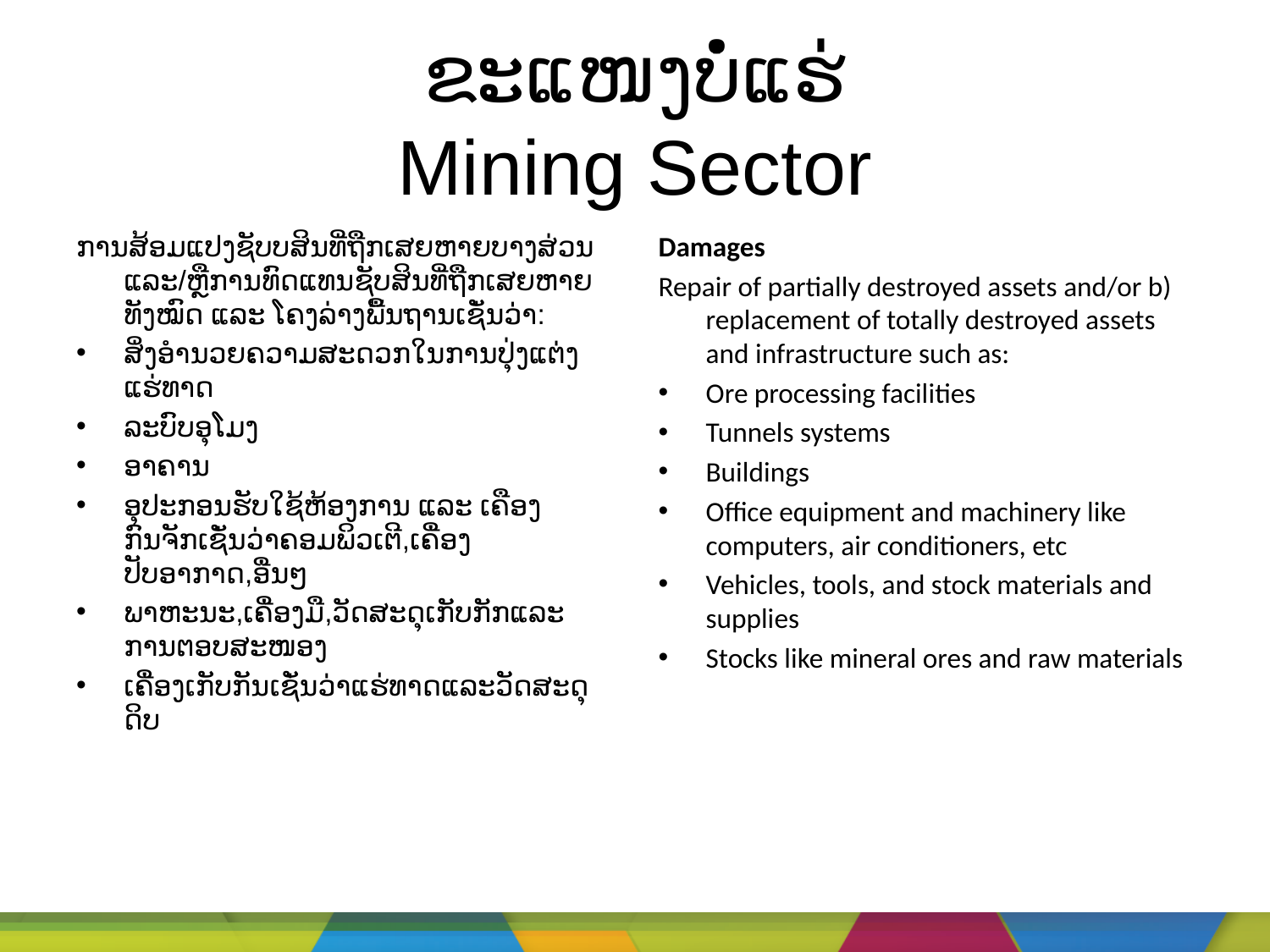

# ຂະແໜງບໍ່ແຮ່ Mining Sector
ການສ້ອມແປງຊັບບສິນທີ່ຖືກເສຍຫາຍບາງສ່ວນແລະ/ຫຼືການທົດແທນຊັບສິນທີ່ຖືກເສຍຫາຍທັງໝົດ ແລະ ໂຄງລ່າງພື້ນຖານເຊັ່ນວ່າ:
ສິ່ງອຳນວຍຄວາມສະດວກໃນການປຸ່ງແຕ່ງແຮ່ທາດ
ລະບົບອຸໂມງ
ອາຄານ
ອຸປະກອນຮັບໃຊ້ຫ້ອງການ ແລະ ເຄືອງກົນຈັກເຊັ່ນວ່າຄອມພິວເຕີ,ເຄື່ອງປັບອາກາດ,ອື່ນໆ
ພາຫະນະ,ເຄື່ອງມື,ວັດສະດຸເກັບກັກແລະການຕອບສະໜອງ
ເຄື່ອງເກັບກັນເຊັ່ນວ່າແຮ່ທາດແລະວັດສະດຸດິບ

Damages
Repair of partially destroyed assets and/or b) replacement of totally destroyed assets and infrastructure such as:
Ore processing facilities
Tunnels systems
Buildings
Office equipment and machinery like computers, air conditioners, etc
Vehicles, tools, and stock materials and supplies
Stocks like mineral ores and raw materials